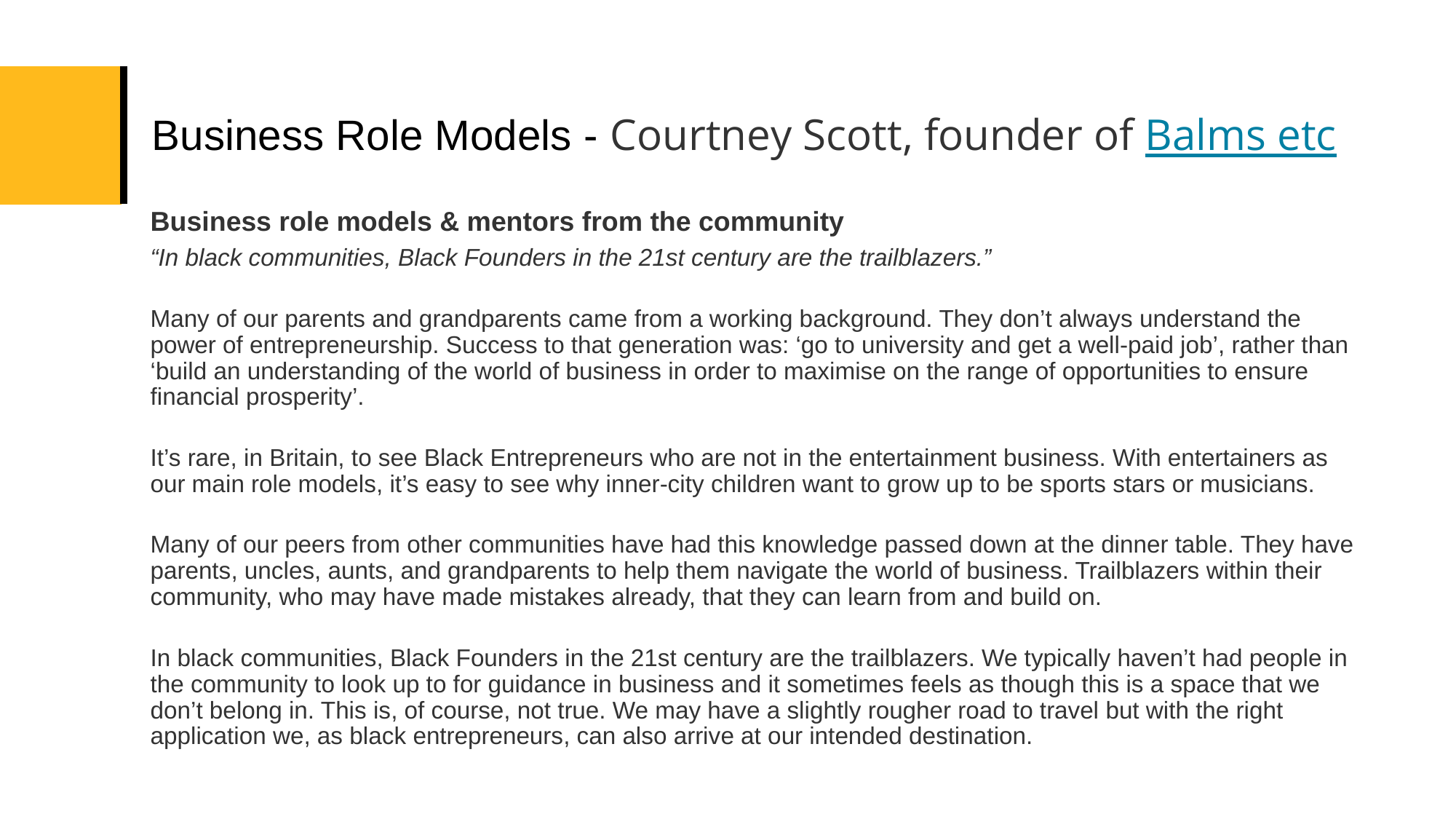

# Business Role Models - Courtney Scott, founder of Balms etc
Business role models & mentors from the community
“In black communities, Black Founders in the 21st century are the trailblazers.”
Many of our parents and grandparents came from a working background. They don’t always understand the power of entrepreneurship. Success to that generation was: ‘go to university and get a well-paid job’, rather than ‘build an understanding of the world of business in order to maximise on the range of opportunities to ensure financial prosperity’.
It’s rare, in Britain, to see Black Entrepreneurs who are not in the entertainment business. With entertainers as our main role models, it’s easy to see why inner-city children want to grow up to be sports stars or musicians.
Many of our peers from other communities have had this knowledge passed down at the dinner table. They have parents, uncles, aunts, and grandparents to help them navigate the world of business. Trailblazers within their community, who may have made mistakes already, that they can learn from and build on.
In black communities, Black Founders in the 21st century are the trailblazers. We typically haven’t had people in the community to look up to for guidance in business and it sometimes feels as though this is a space that we don’t belong in. This is, of course, not true. We may have a slightly rougher road to travel but with the right application we, as black entrepreneurs, can also arrive at our intended destination.